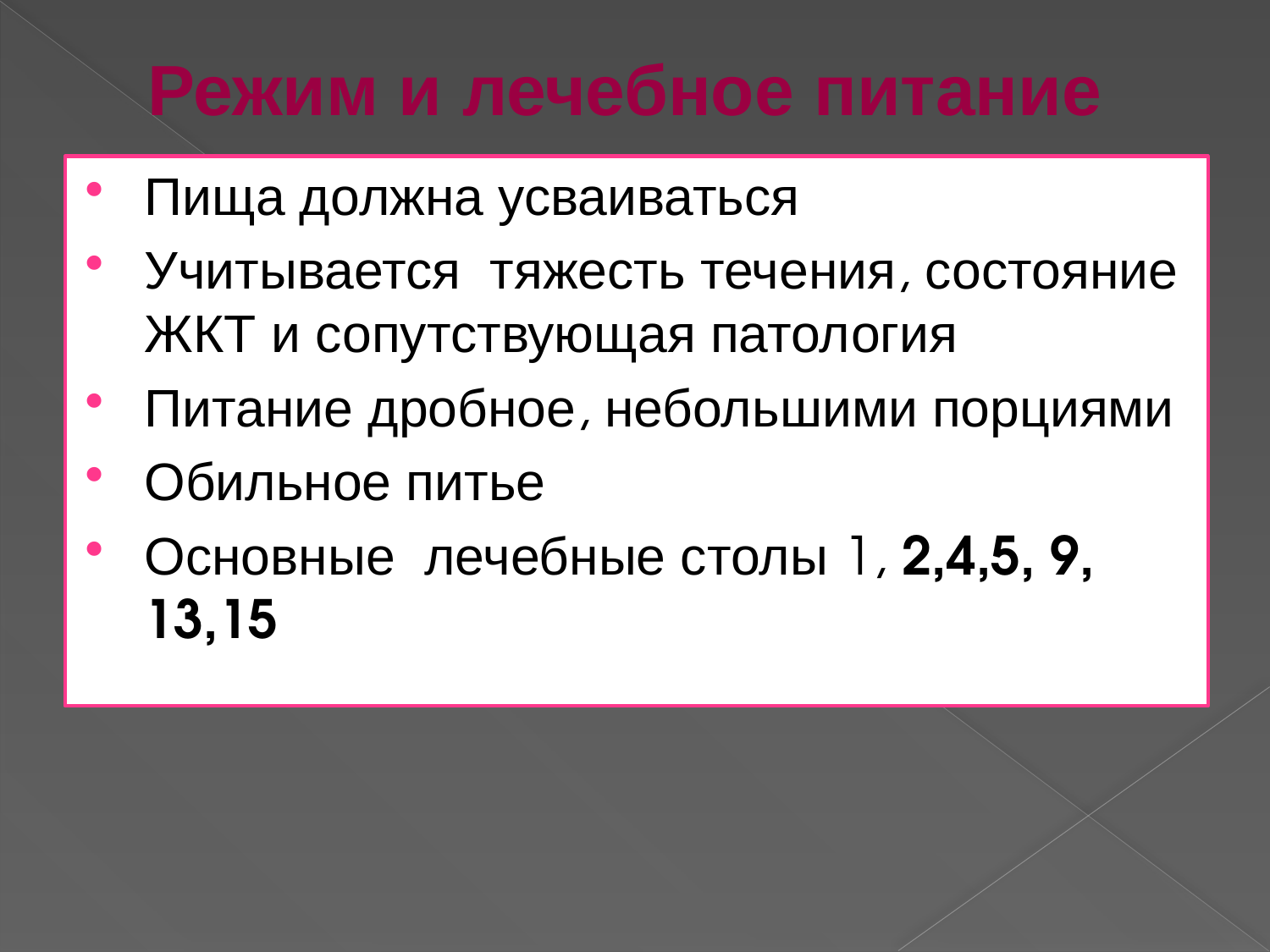

# Режим и лечебное питание
Пища должна усваиваться
Учитывается  тяжесть течения, состояние ЖКТ и сопутствующая патология
Питание дробное, небольшими порциями
Обильное питье
Основные  лечебные столы 1, 2,4,5, 9, 13,15